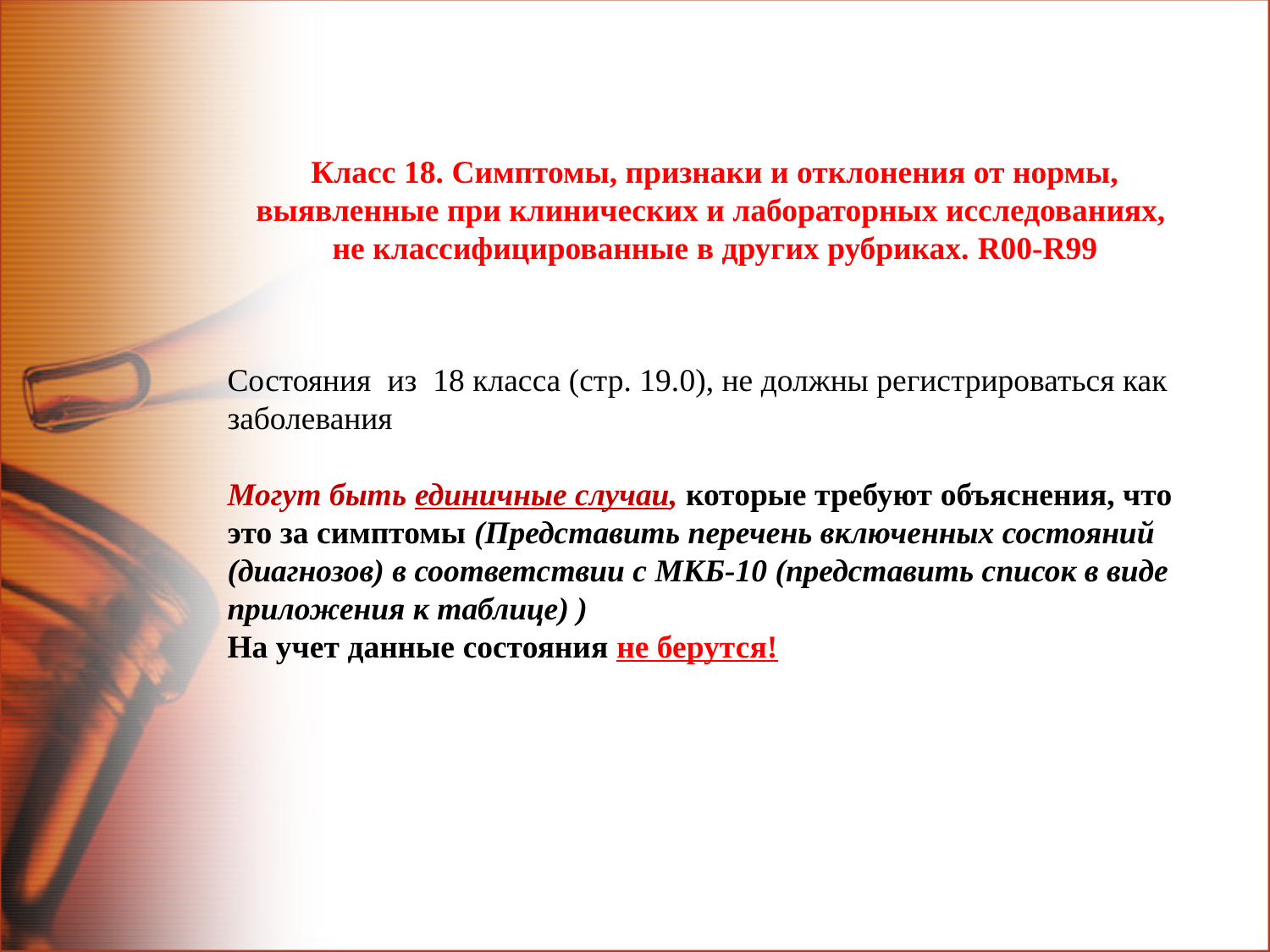

Класс 18. Симптомы, признаки и отклонения от нормы, выявленные при клинических и лабораторных исследованиях,
не классифицированные в других рубриках. R00-R99

Состояния  из  18 класса (стр. 19.0), не должны регистрироваться как заболевания

Могут быть единичные случаи, которые требуют объяснения, что это за симптомы (Представить перечень включенных состояний (диагнозов) в соответствии с МКБ-10 (представить список в виде приложения к таблице) )
На учет данные состояния не берутся!